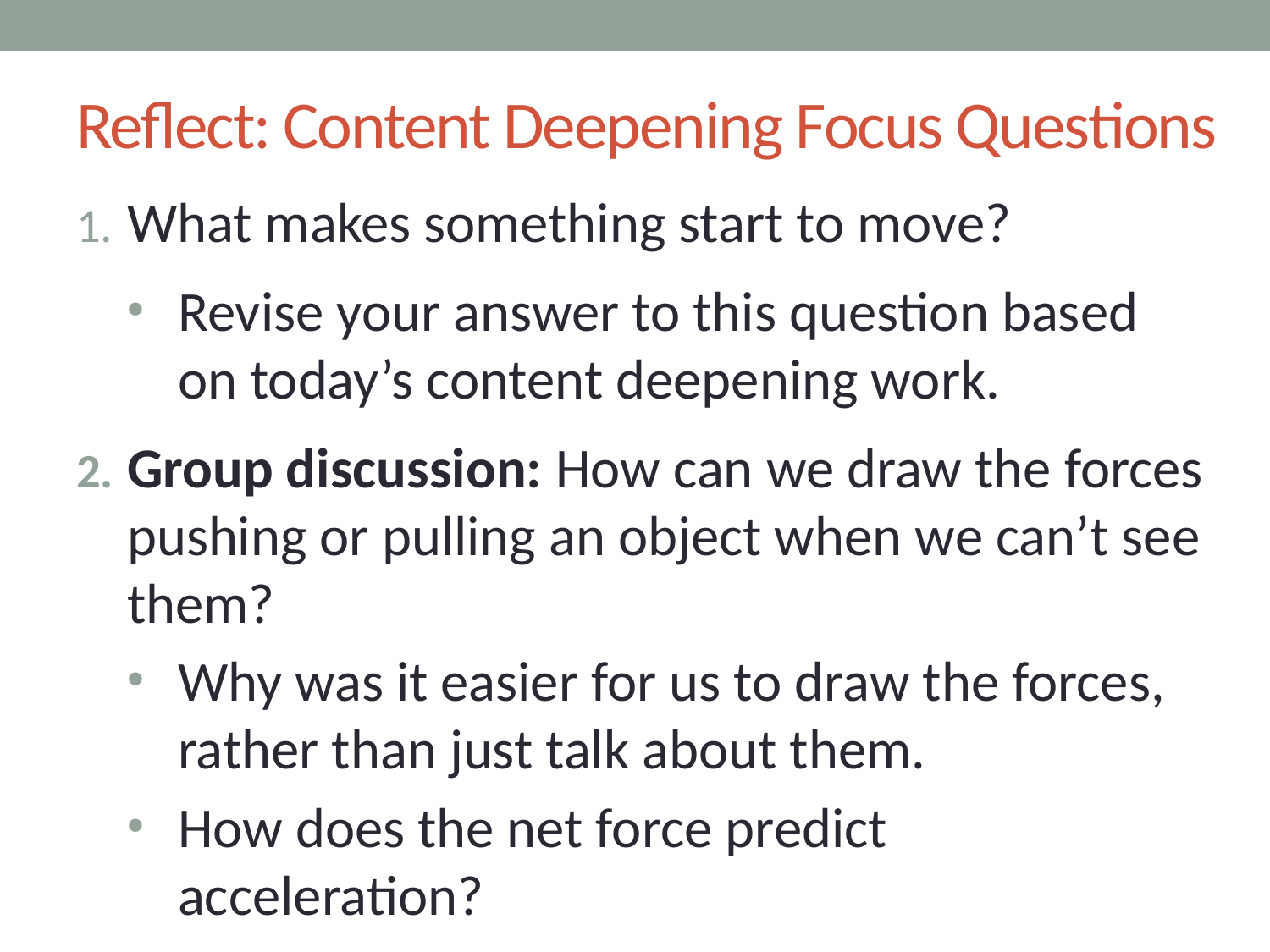

# Reflect: Content Deepening Focus Questions
What makes something start to move?
Revise your answer to this question based on today’s content deepening work.
Group discussion: How can we draw the forces pushing or pulling an object when we can’t see them?
Why was it easier for us to draw the forces, rather than just talk about them.
How does the net force predict acceleration?